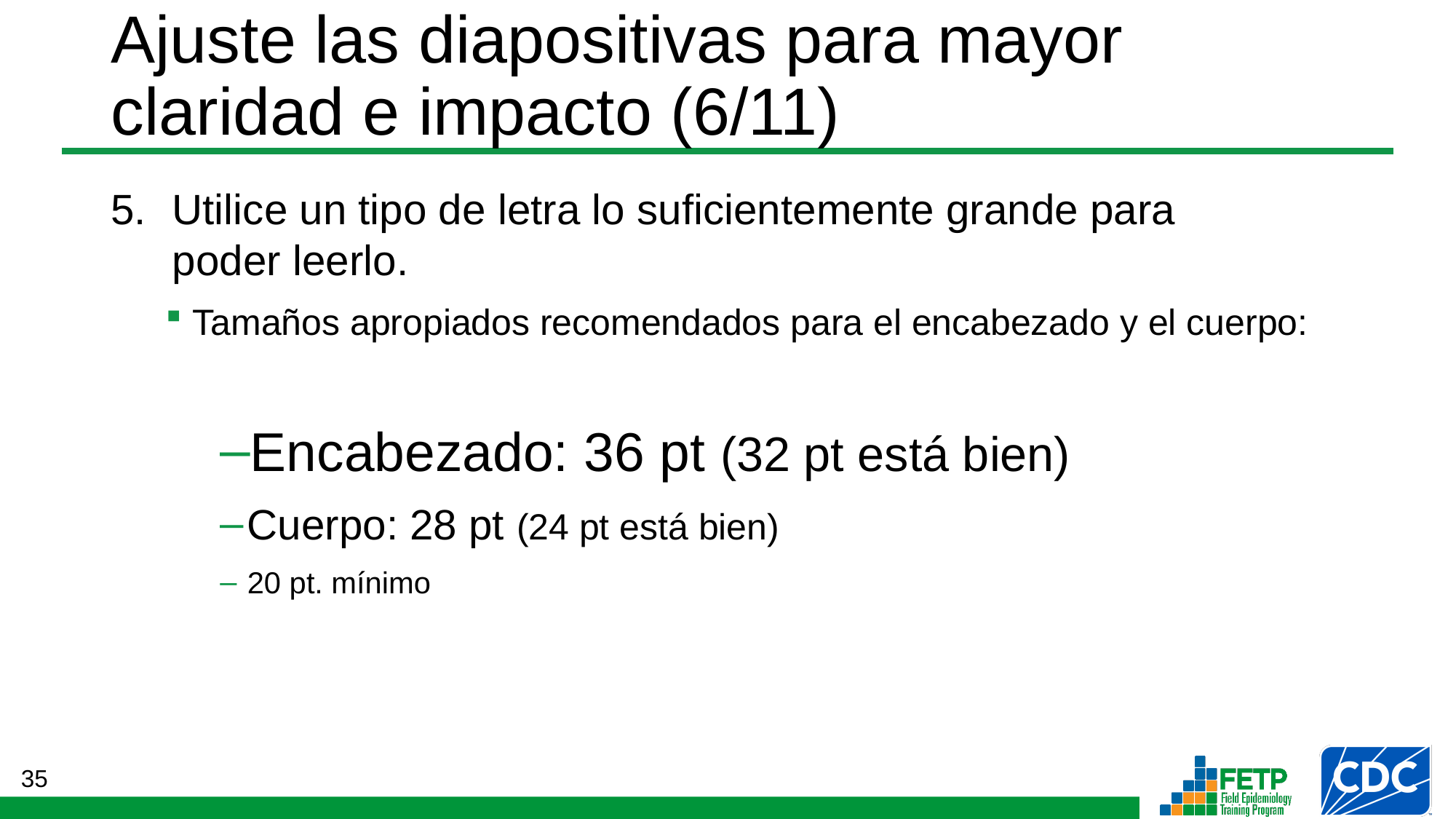

# Ajuste las diapositivas para mayor claridad e impacto (6/11)
Utilice un tipo de letra lo suficientemente grande para
poder leerlo.
Tamaños apropiados recomendados para el encabezado y el cuerpo:

Encabezado: 36 pt (32 pt está bien)
Cuerpo: 28 pt (24 pt está bien)
20 pt. mínimo